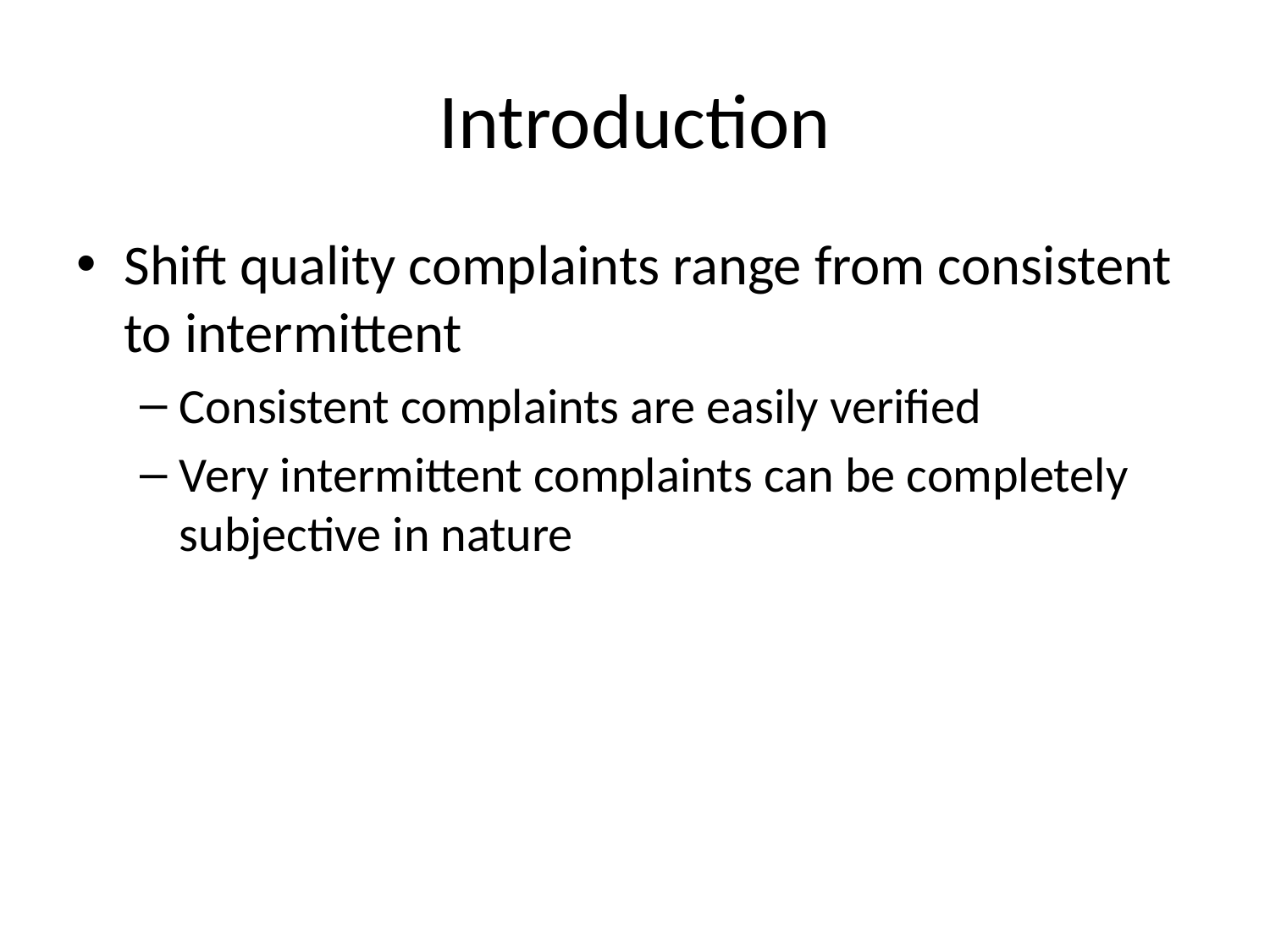

# Introduction
Shift quality complaints range from consistent to intermittent
Consistent complaints are easily verified
Very intermittent complaints can be completely subjective in nature